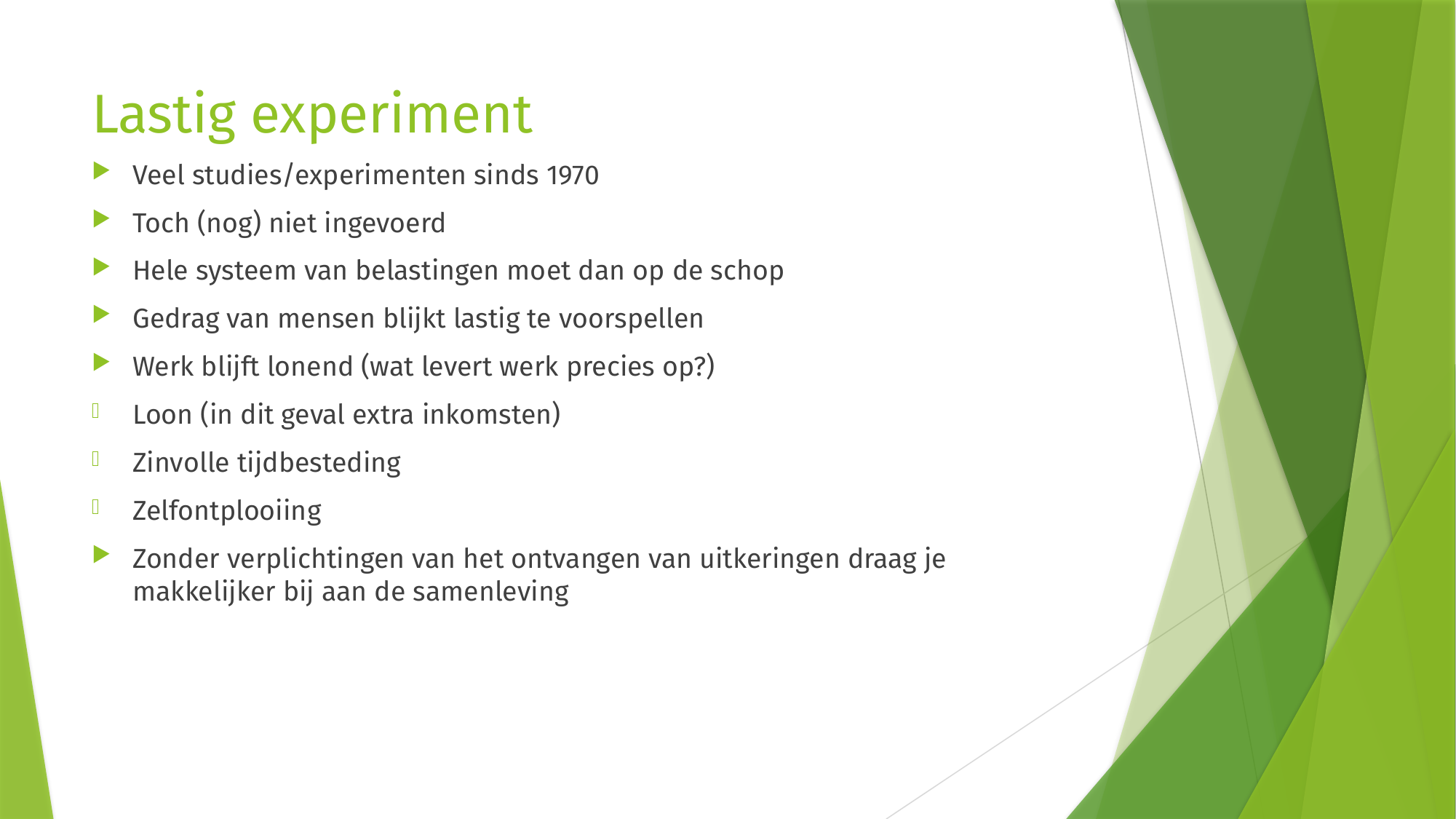

# Lastig experiment
Veel studies/experimenten sinds 1970
Toch (nog) niet ingevoerd
Hele systeem van belastingen moet dan op de schop
Gedrag van mensen blijkt lastig te voorspellen
Werk blijft lonend (wat levert werk precies op?)
Loon (in dit geval extra inkomsten)
Zinvolle tijdbesteding
Zelfontplooiing
Zonder verplichtingen van het ontvangen van uitkeringen draag je makkelijker bij aan de samenleving